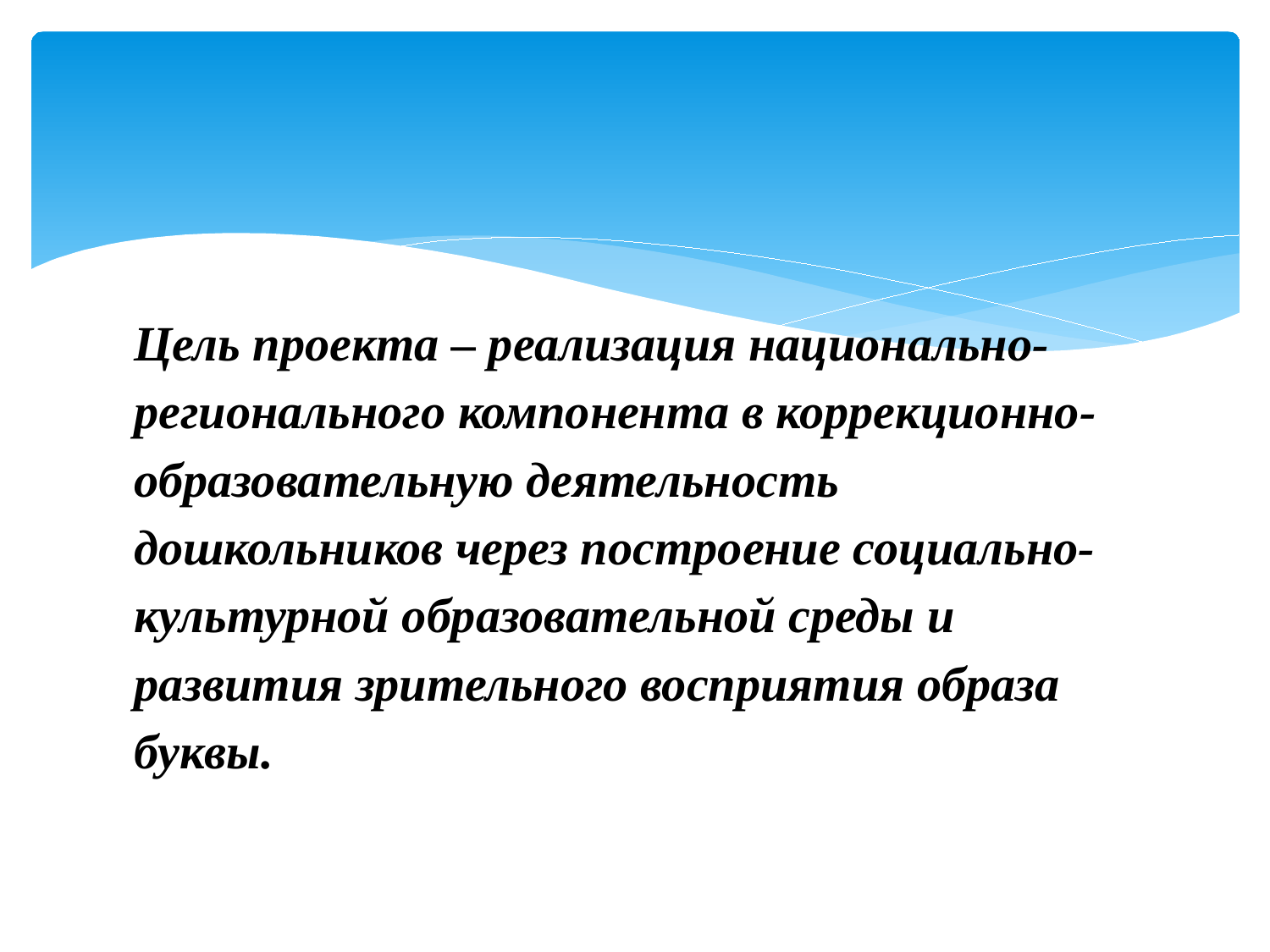

Цель проекта – реализация национально-регионального компонента в коррекционно-образовательную деятельность дошкольников через построение социально-культурной образовательной среды и развития зрительного восприятия образа буквы.